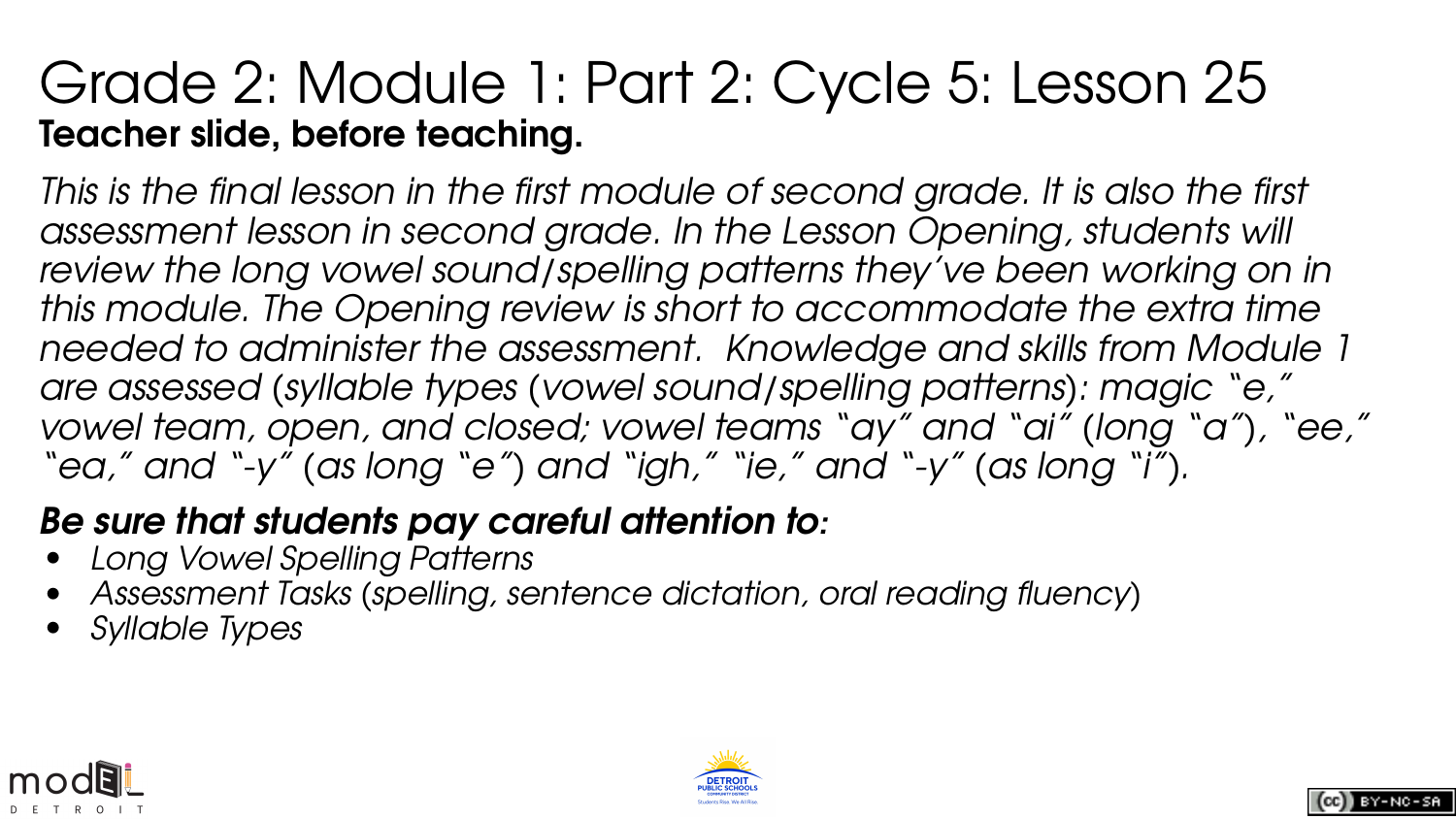

# Grade 2: Module 1: Part 2: Cycle 5: Lesson 25
Teacher slide, before teaching.
This is the final lesson in the first module of second grade. It is also the first assessment lesson in second grade. In the Lesson Opening, students will review the long vowel sound/spelling patterns they’ve been working on in this module. The Opening review is short to accommodate the extra time needed to administer the assessment.  Knowledge and skills from Module 1 are assessed (syllable types (vowel sound/spelling patterns): magic “e,” vowel team, open, and closed; vowel teams “ay” and “ai” (long “a”), “ee,” “ea,” and “-y” (as long “e”) and “igh,” “ie,” and “-y” (as long “i”).
Be sure that students pay careful attention to:
Long Vowel Spelling Patterns
Assessment Tasks (spelling, sentence dictation, oral reading fluency)
Syllable Types